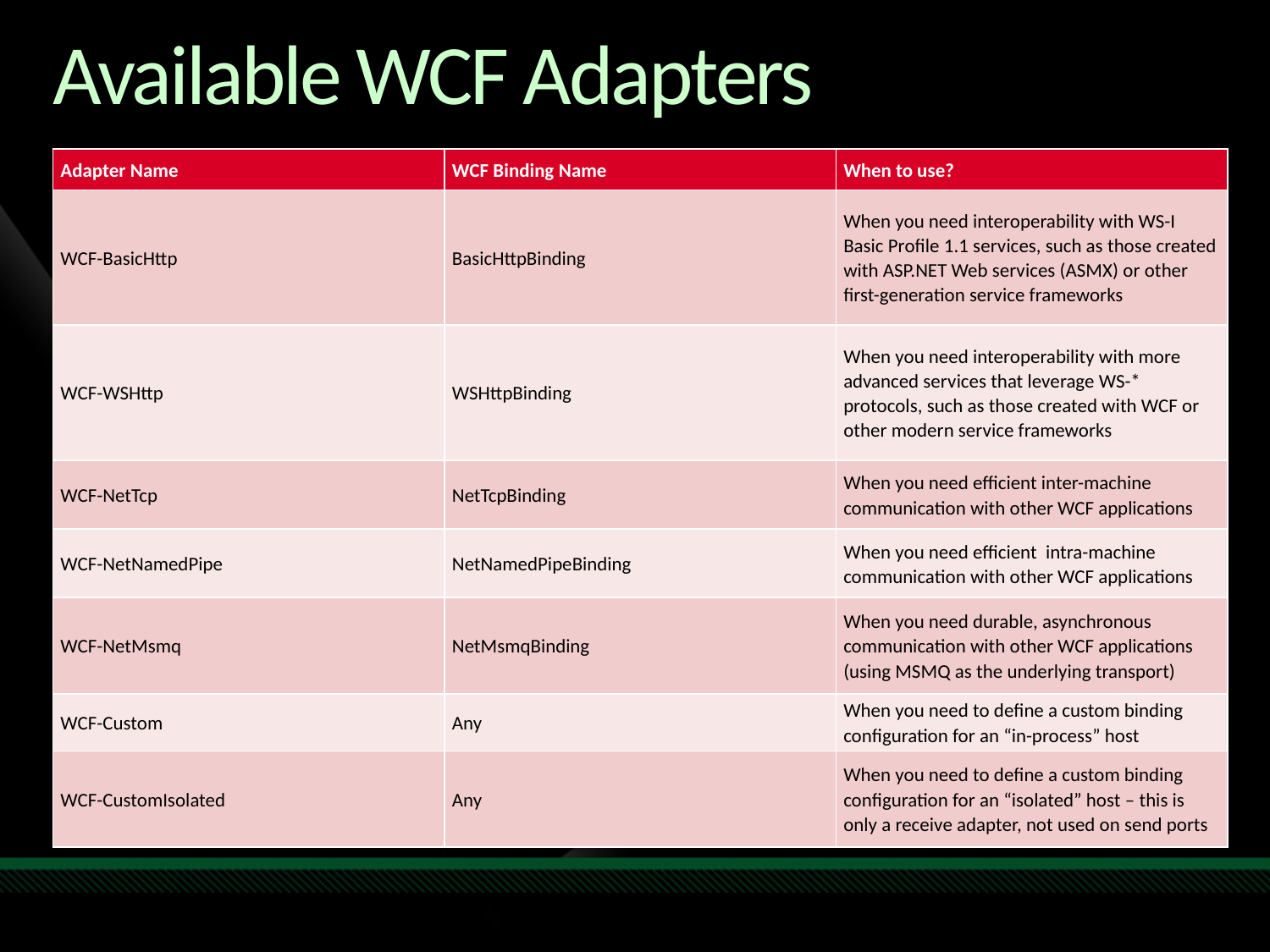

# Available WCF Adapters
| Adapter Name | WCF Binding Name | When to use? |
| --- | --- | --- |
| WCF-BasicHttp | BasicHttpBinding | When you need interoperability with WS-I Basic Profile 1.1 services, such as those created with ASP.NET Web services (ASMX) or other first-generation service frameworks |
| WCF-WSHttp | WSHttpBinding | When you need interoperability with more advanced services that leverage WS-\* protocols, such as those created with WCF or other modern service frameworks |
| WCF-NetTcp | NetTcpBinding | When you need efficient inter-machine communication with other WCF applications |
| WCF-NetNamedPipe | NetNamedPipeBinding | When you need efficient intra-machine communication with other WCF applications |
| WCF-NetMsmq | NetMsmqBinding | When you need durable, asynchronous communication with other WCF applications (using MSMQ as the underlying transport) |
| WCF-Custom | Any | When you need to define a custom binding configuration for an “in-process” host |
| WCF-CustomIsolated | Any | When you need to define a custom binding configuration for an “isolated” host – this is only a receive adapter, not used on send ports |